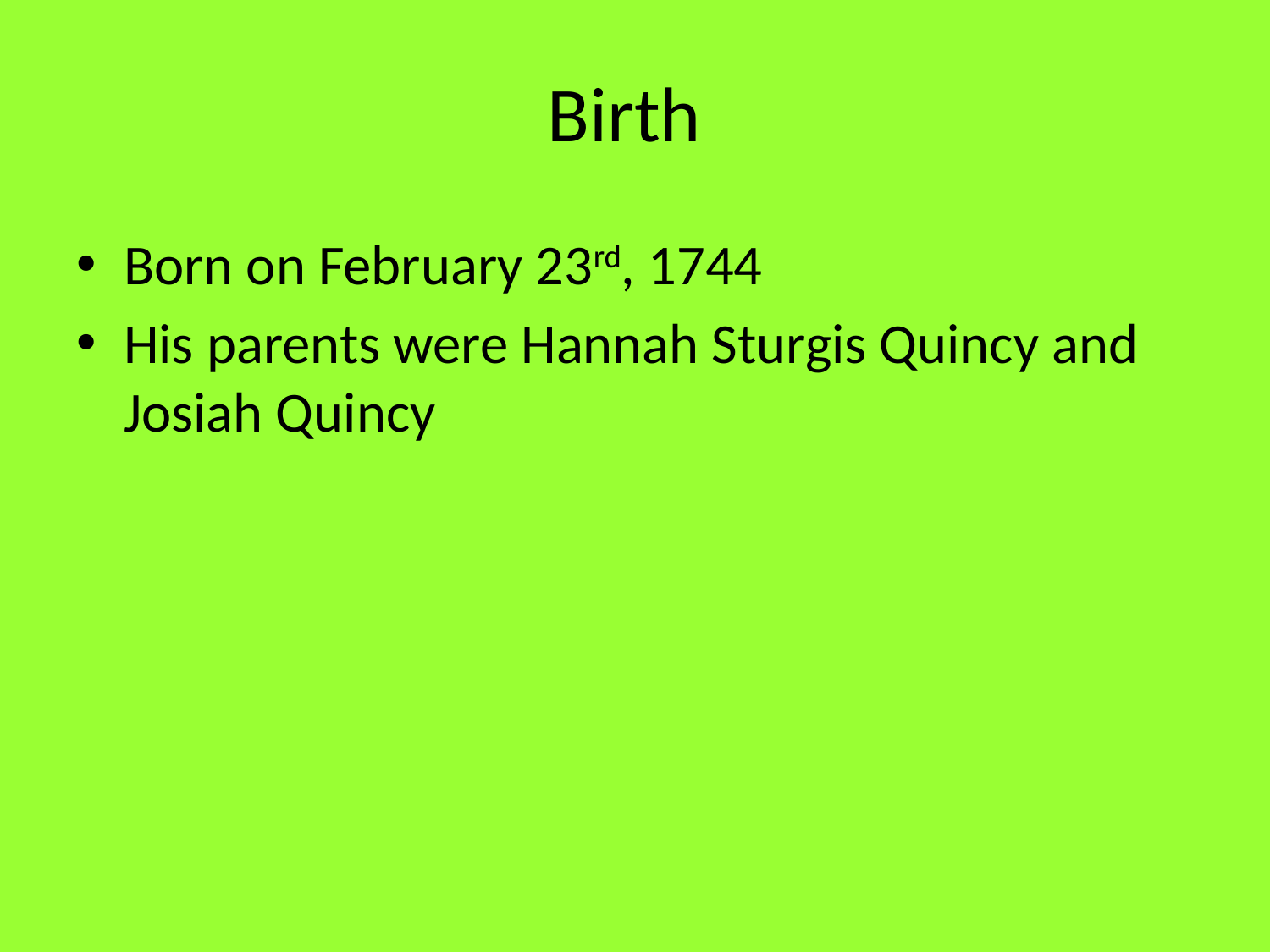

# Birth
Born on February 23rd, 1744
His parents were Hannah Sturgis Quincy and Josiah Quincy